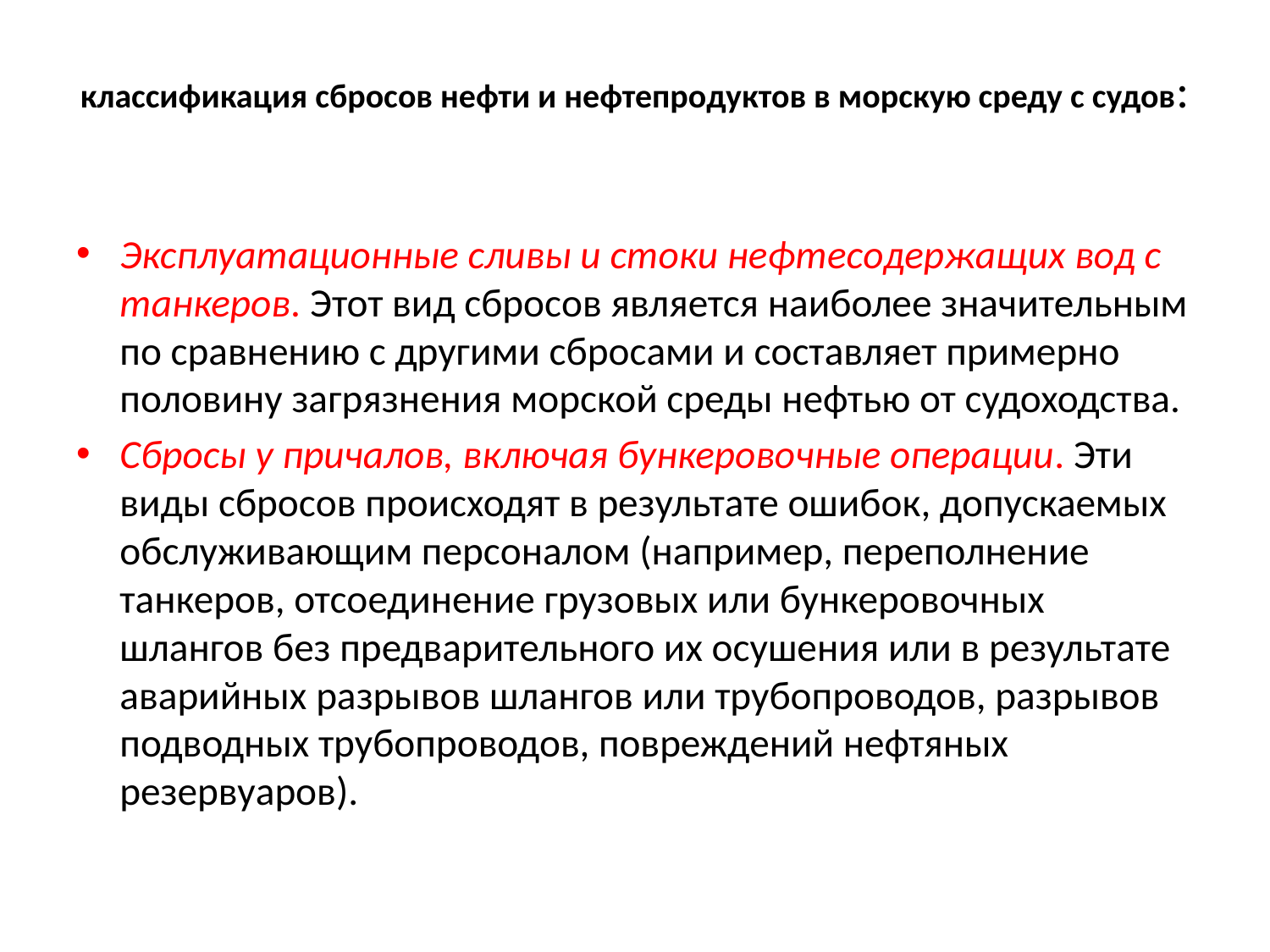

# классификация сбросов нефти и нефтепродуктов в морскую среду с судов:
Эксплуатационные сливы и стоки нефтесодержащих вод с танкеров. Этот вид сбросов является наиболее значительным по сравнению с другими сбросами и составляет примерно половину загрязнения морской среды нефтью от судоходства.
Сбросы у причалов, включая бункеровочные операции. Эти виды сбросов происходят в результате ошибок, допускаемых обслуживающим персоналом (например, переполнение танкеров, отсоединение грузовых или бункеровочных шлангов без предварительного их осушения или в результате аварийных разрывов шлангов или трубопроводов, разрывов подводных трубопроводов, повреждений нефтяных резервуаров).